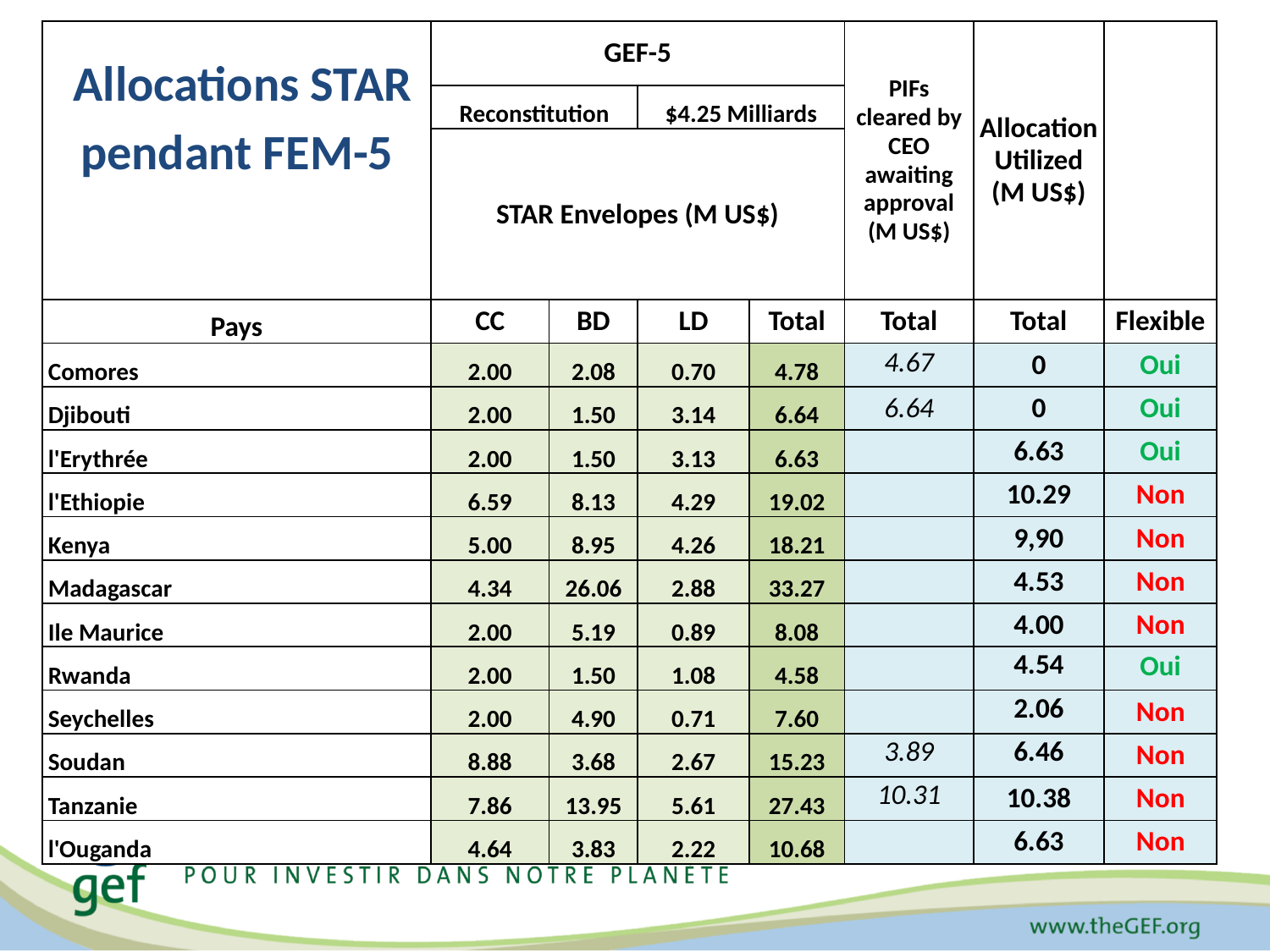

|  | GEF-5 |  |  |  | PIFs cleared by CEO awaiting approval (M US$) | Allocation Utilized (M US$) |  |
| --- | --- | --- | --- | --- | --- | --- | --- |
|  | Reconstitution |  | $4.25 Milliards |  |  |  |  |
|  | STAR Envelopes (M US$) |  |  |  |  |  |  |
| Pays | CC | BD | LD | Total | Total | Total | Flexible |
| Comores | 2.00 | 2.08 | 0.70 | 4.78 | 4.67 | 0 | Oui |
| Djibouti | 2.00 | 1.50 | 3.14 | 6.64 | 6.64 | 0 | Oui |
| l'Erythrée | 2.00 | 1.50 | 3.13 | 6.63 |  | 6.63 | Oui |
| l'Ethiopie | 6.59 | 8.13 | 4.29 | 19.02 |  | 10.29 | Non |
| Kenya | 5.00 | 8.95 | 4.26 | 18.21 |  | 9,90 | Non |
| Madagascar | 4.34 | 26.06 | 2.88 | 33.27 |  | 4.53 | Non |
| Ile Maurice | 2.00 | 5.19 | 0.89 | 8.08 |  | 4.00 | Non |
| Rwanda | 2.00 | 1.50 | 1.08 | 4.58 |  | 4.54 | Oui |
| Seychelles | 2.00 | 4.90 | 0.71 | 7.60 |  | 2.06 | Non |
| Soudan | 8.88 | 3.68 | 2.67 | 15.23 | 3.89 | 6.46 | Non |
| Tanzanie | 7.86 | 13.95 | 5.61 | 27.43 | 10.31 | 10.38 | Non |
| l'Ouganda | 4.64 | 3.83 | 2.22 | 10.68 |  | 6.63 | Non |
# Allocations STAR pendant FEM-5